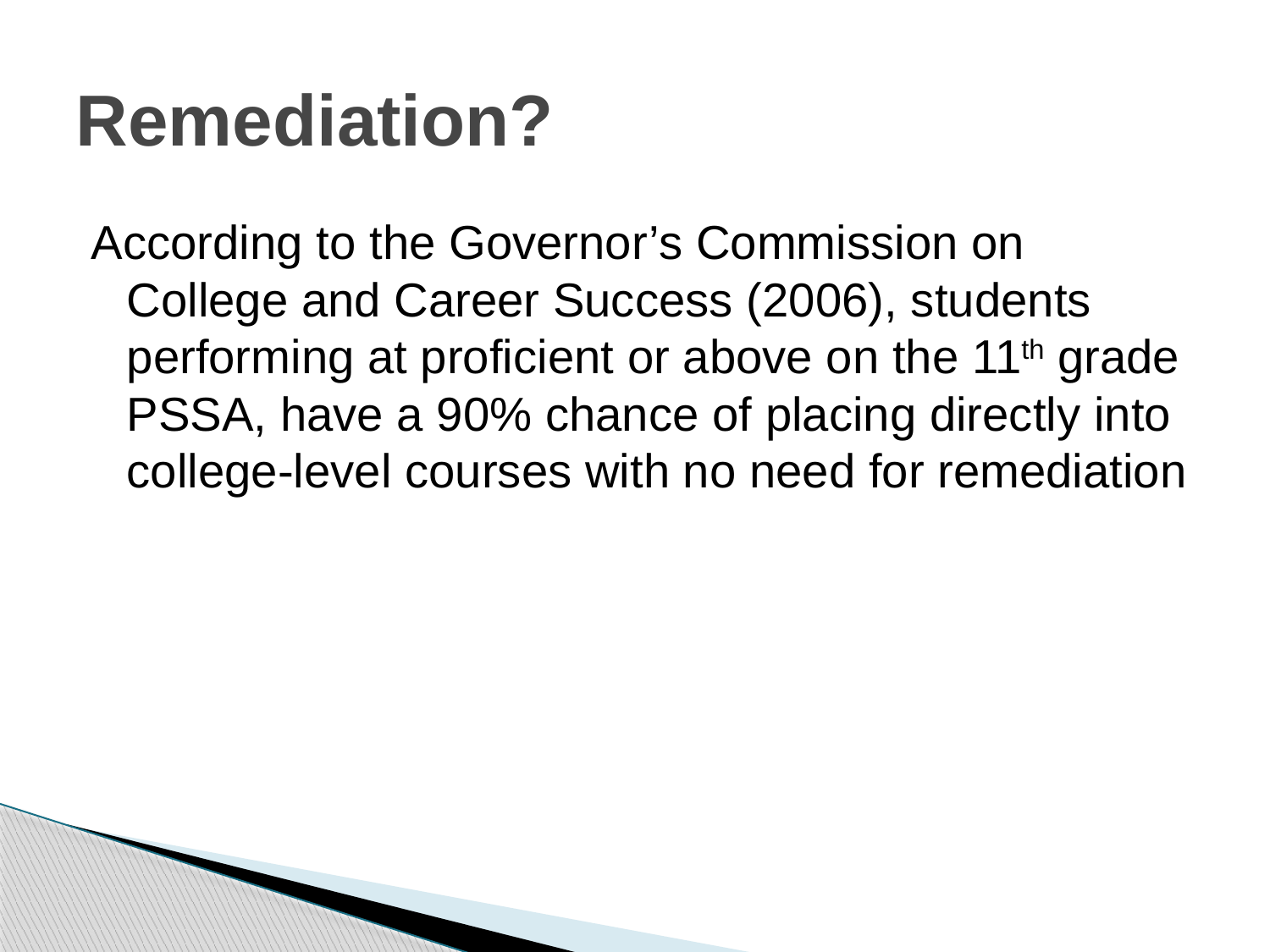

# Remediation?
According to the Governor’s Commission on College and Career Success (2006), students performing at proficient or above on the 11th grade PSSA, have a 90% chance of placing directly into college-level courses with no need for remediation